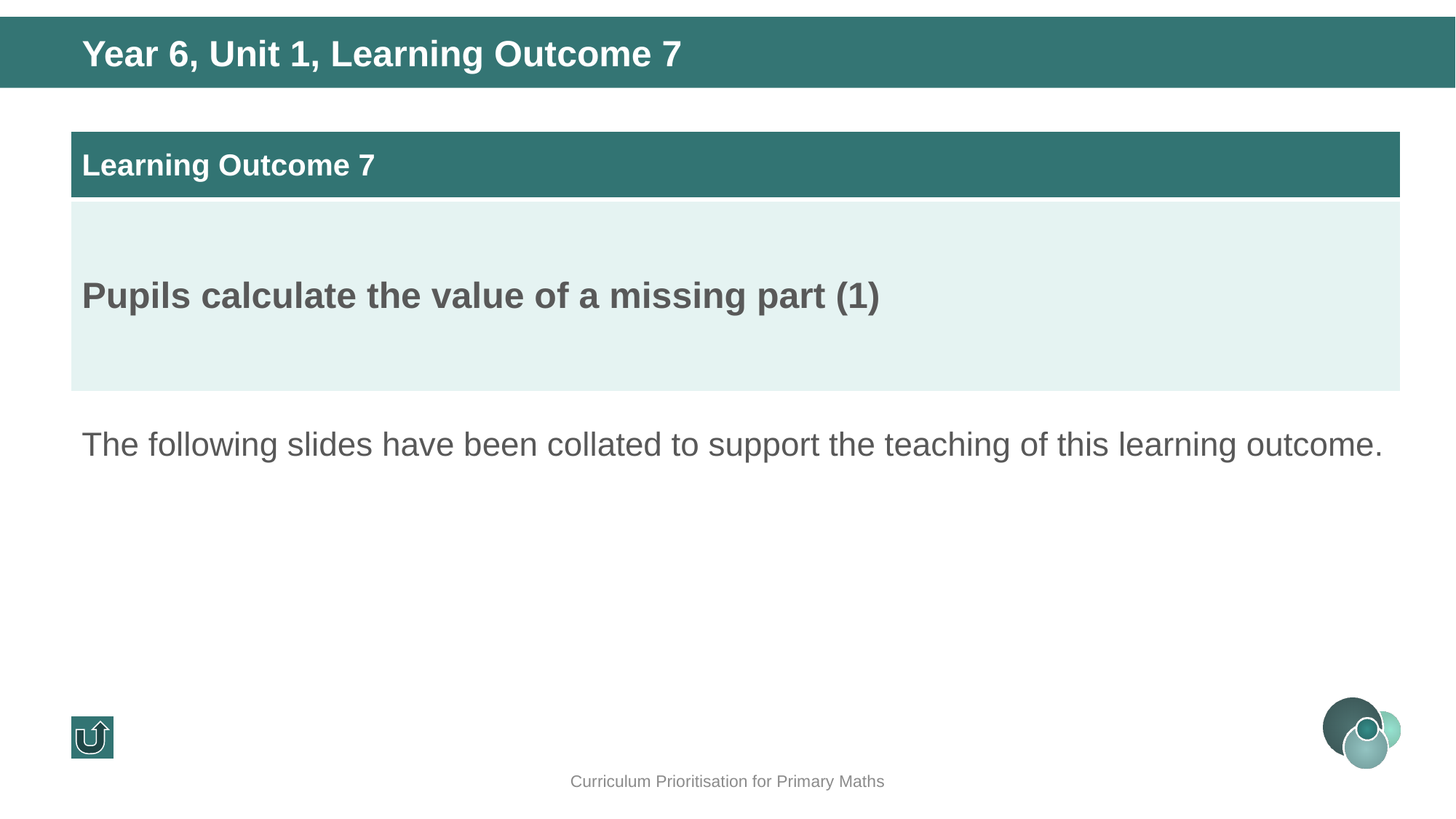

Year 6, Unit 1, Learning Outcome 7
| Learning Outcome 7 |
| --- |
| Pupils calculate the value of a missing part (1) |
The following slides have been collated to support the teaching of this learning outcome.

Curriculum Prioritisation for Primary Maths